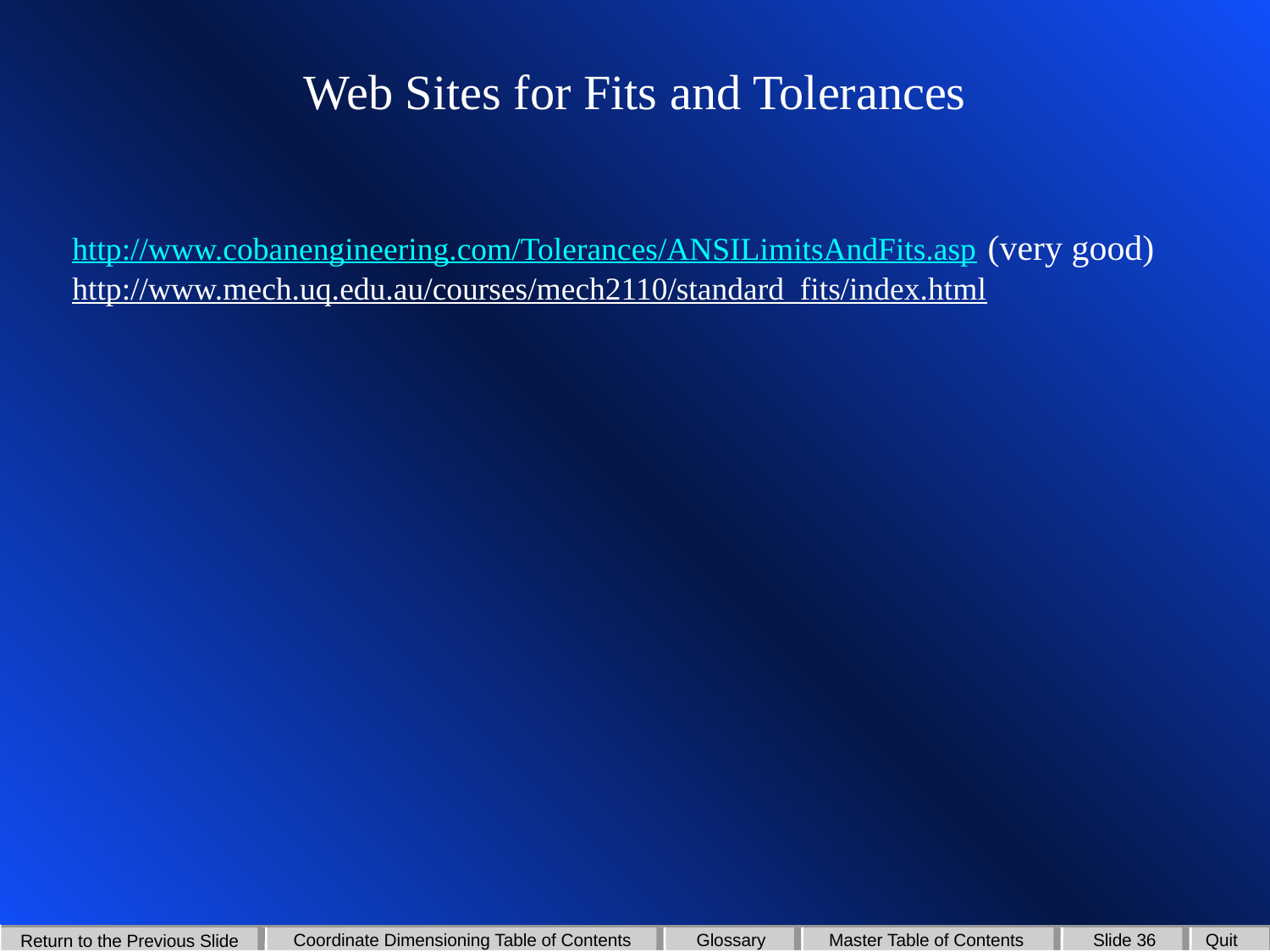

# Web Sites for Fits and Tolerances
http://www.cobanengineering.com/Tolerances/ANSILimitsAndFits.asp (very good)
http://www.mech.uq.edu.au/courses/mech2110/standard_fits/index.html